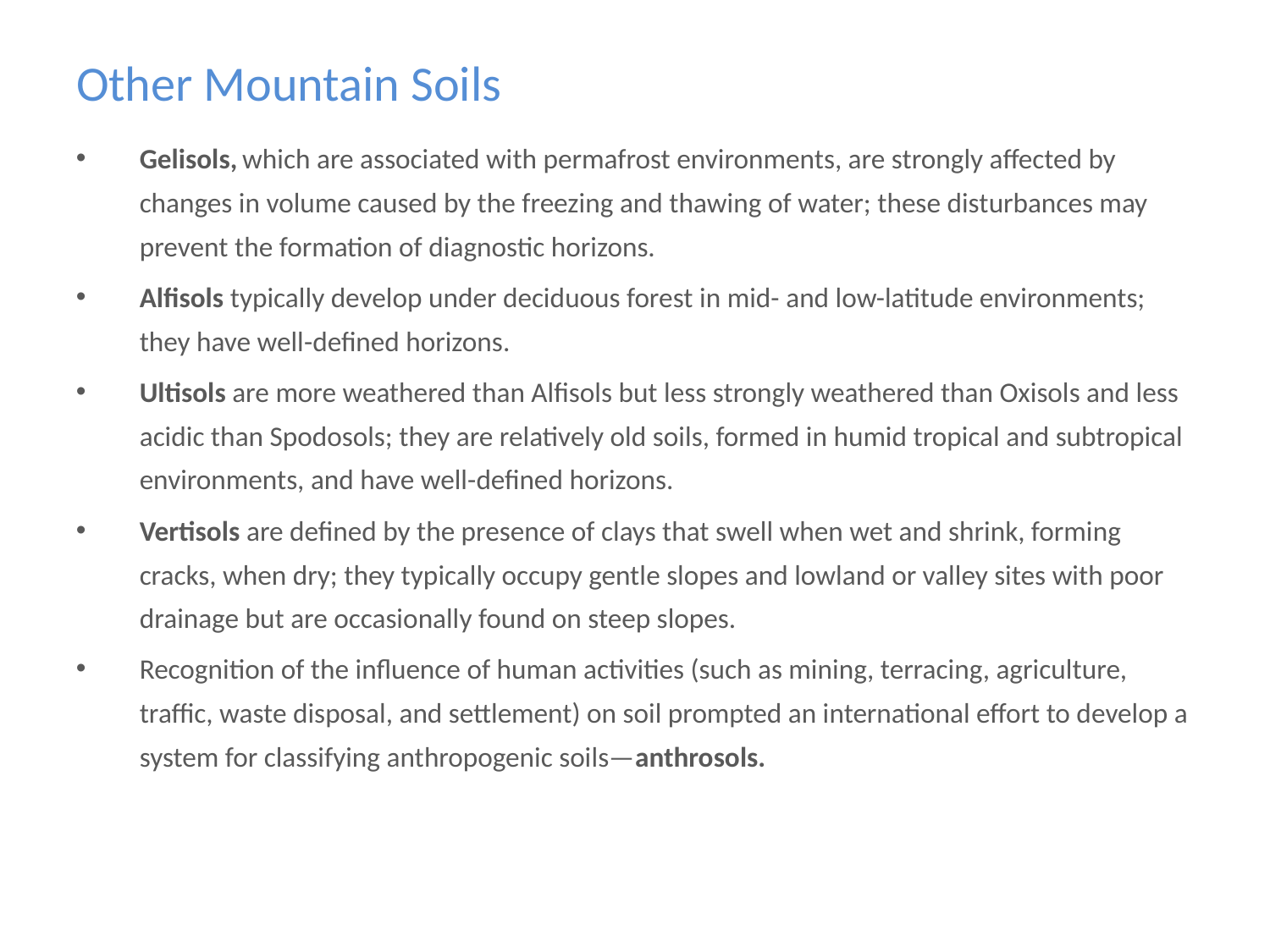

# Other Mountain Soils

Gelisols, which are associated with permafrost environments, are strongly affected by changes in volume caused by the freezing and thawing of water; these disturbances may prevent the formation of diagnostic horizons.
Alfisols typically develop under deciduous forest in mid- and low-latitude environments; they have well-defined horizons.
Ultisols are more weathered than Alfisols but less strongly weathered than Oxisols and less acidic than Spodosols; they are relatively old soils, formed in humid tropical and subtropical environments, and have well-defined horizons.
Vertisols are defined by the presence of clays that swell when wet and shrink, forming cracks, when dry; they typically occupy gentle slopes and lowland or valley sites with poor drainage but are occasionally found on steep slopes.
Recognition of the influence of human activities (such as mining, terracing, agriculture, traffic, waste disposal, and settlement) on soil prompted an international effort to develop a system for classifying anthropogenic soils—anthrosols.